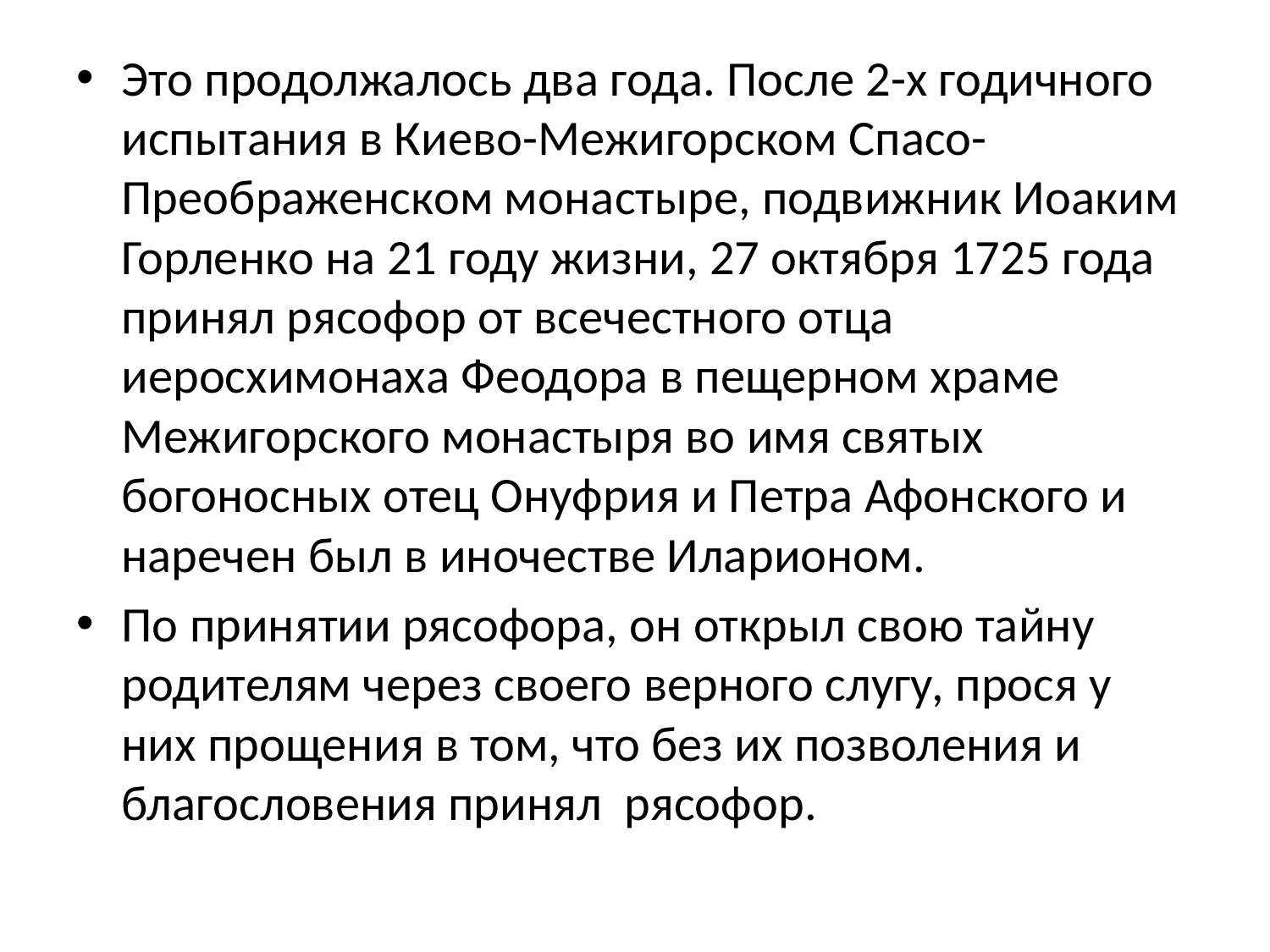

Это продолжалось два года. После 2-х годичного испытания в Киево-Межигорском Спасо-Преображенском монастыре, подвижник Иоаким Горленко на 21 году жизни, 27 октября 1725 года принял рясофор от всечестного отца иеросхимонаха Феодора в пещерном храме Межигорского монастыря во имя святых богоносных отец Онуфрия и Петра Афонского и наречен был в иночестве Иларионом.
По принятии рясофора, он открыл свою тайну родителям через своего верного слугу, прося у них прощения в том, что без их позволения и благословения принял  рясофор.